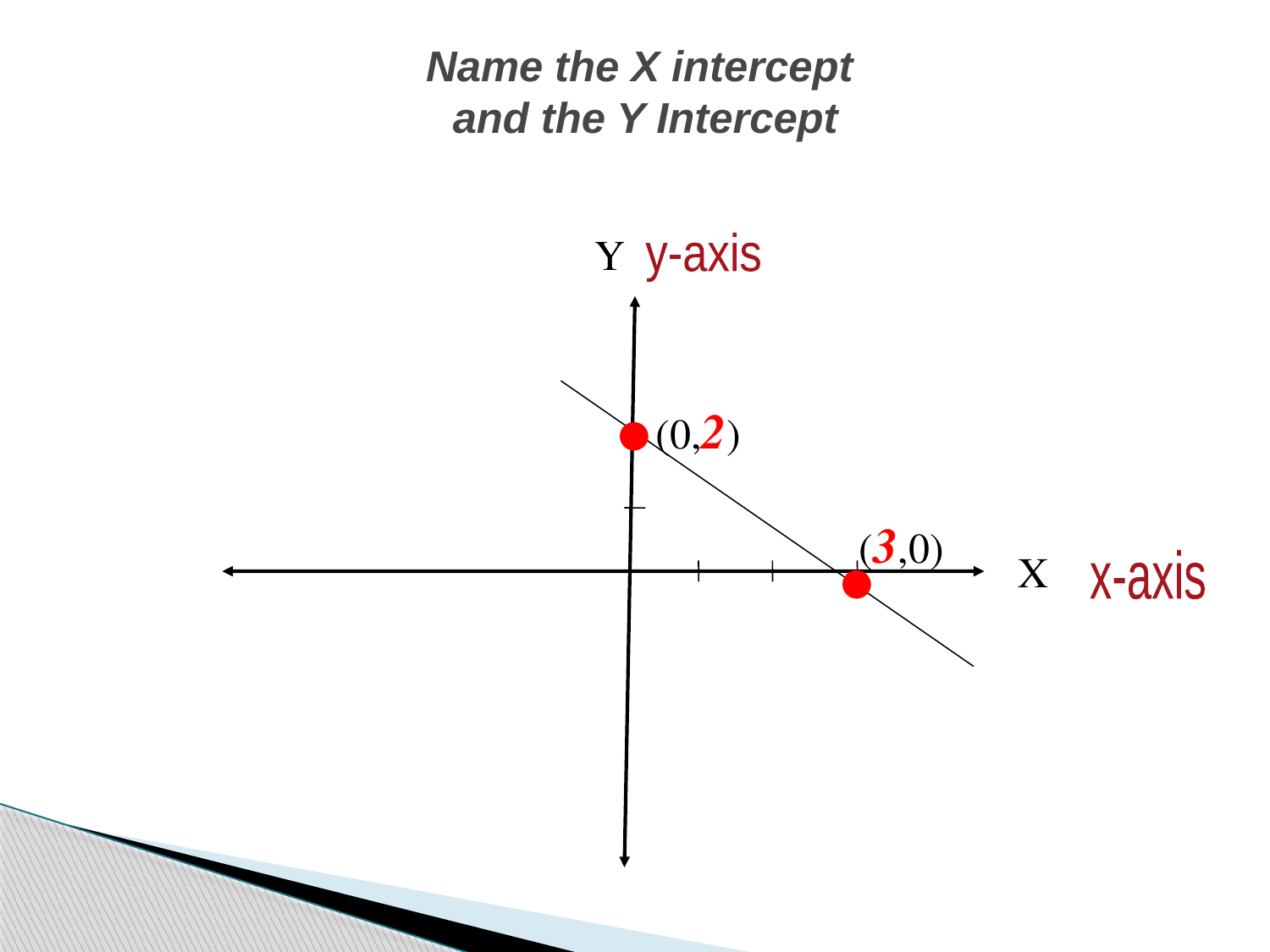

# Name the X intercept and the Y Intercept
Y
y-axis

•

(0,2)

•
(3,0)
X
x-axis